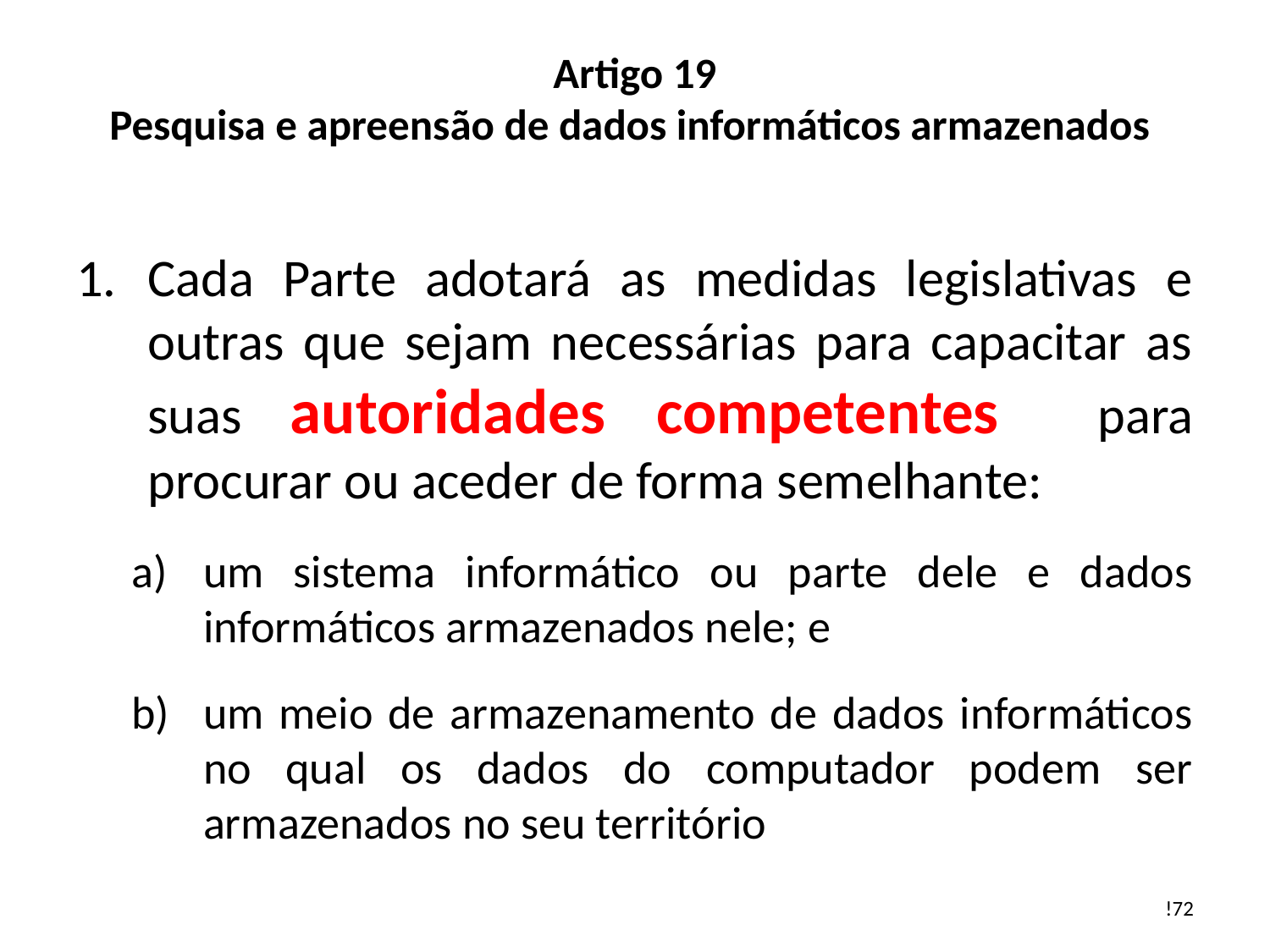

# Artigo 19 Pesquisa e apreensão de dados informáticos armazenados
Cada Parte adotará as medidas legislativas e outras que sejam necessárias para capacitar as suas autoridades competentes  para procurar ou aceder de forma semelhante:
um sistema informático ou parte dele e dados informáticos armazenados nele; e
um meio de armazenamento de dados informáticos no qual os dados do computador podem ser armazenados no seu território
!72